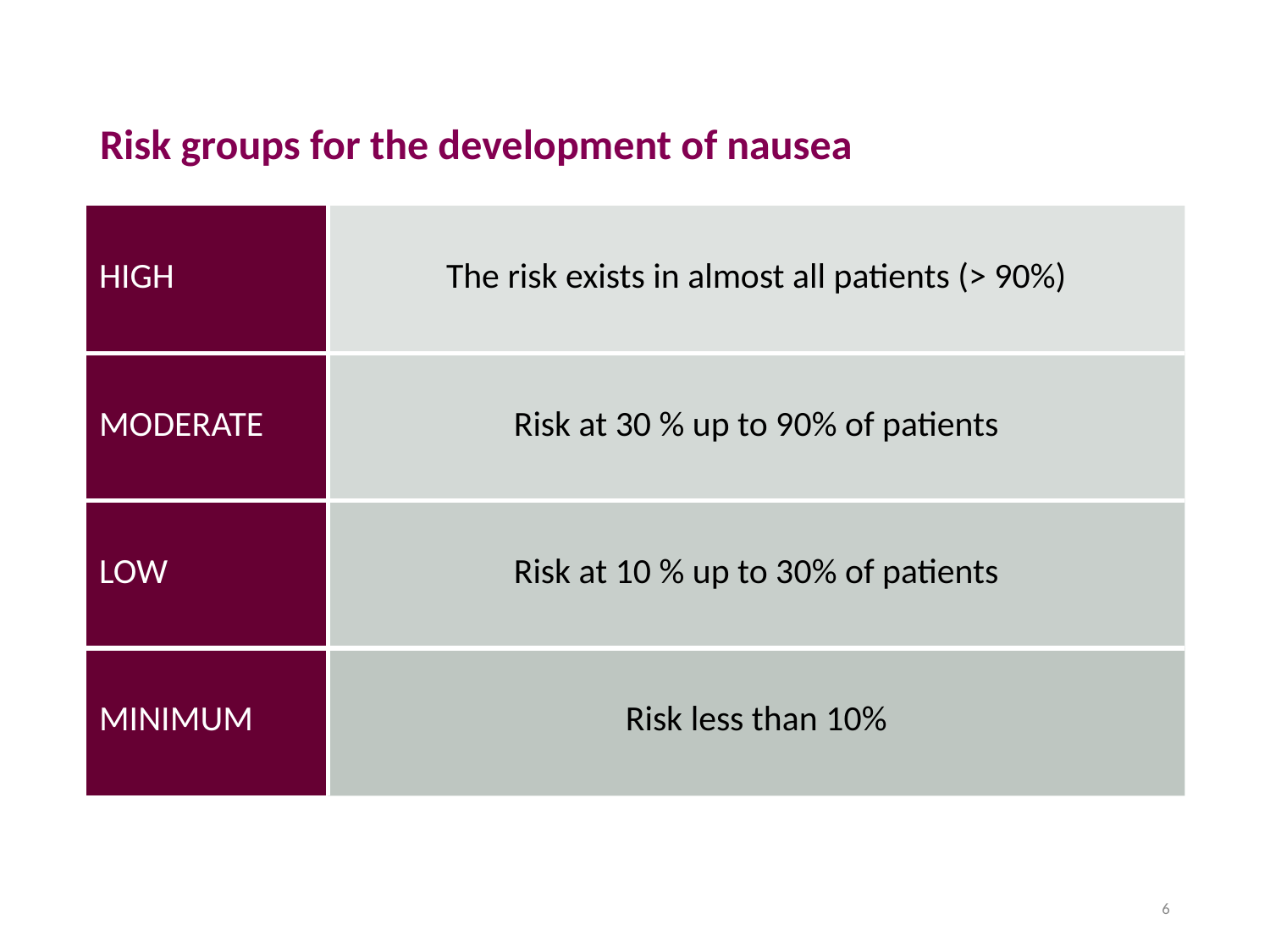

# Risk groups for the development of nausea
| HIGH | The risk exists in almost all patients (> 90%) |
| --- | --- |
| MODERATE | Risk at 30 % up to 90% of patients |
| LOW | Risk at 10 % up to 30% of patients |
| MINIMUM | Risk less than 10% |
6